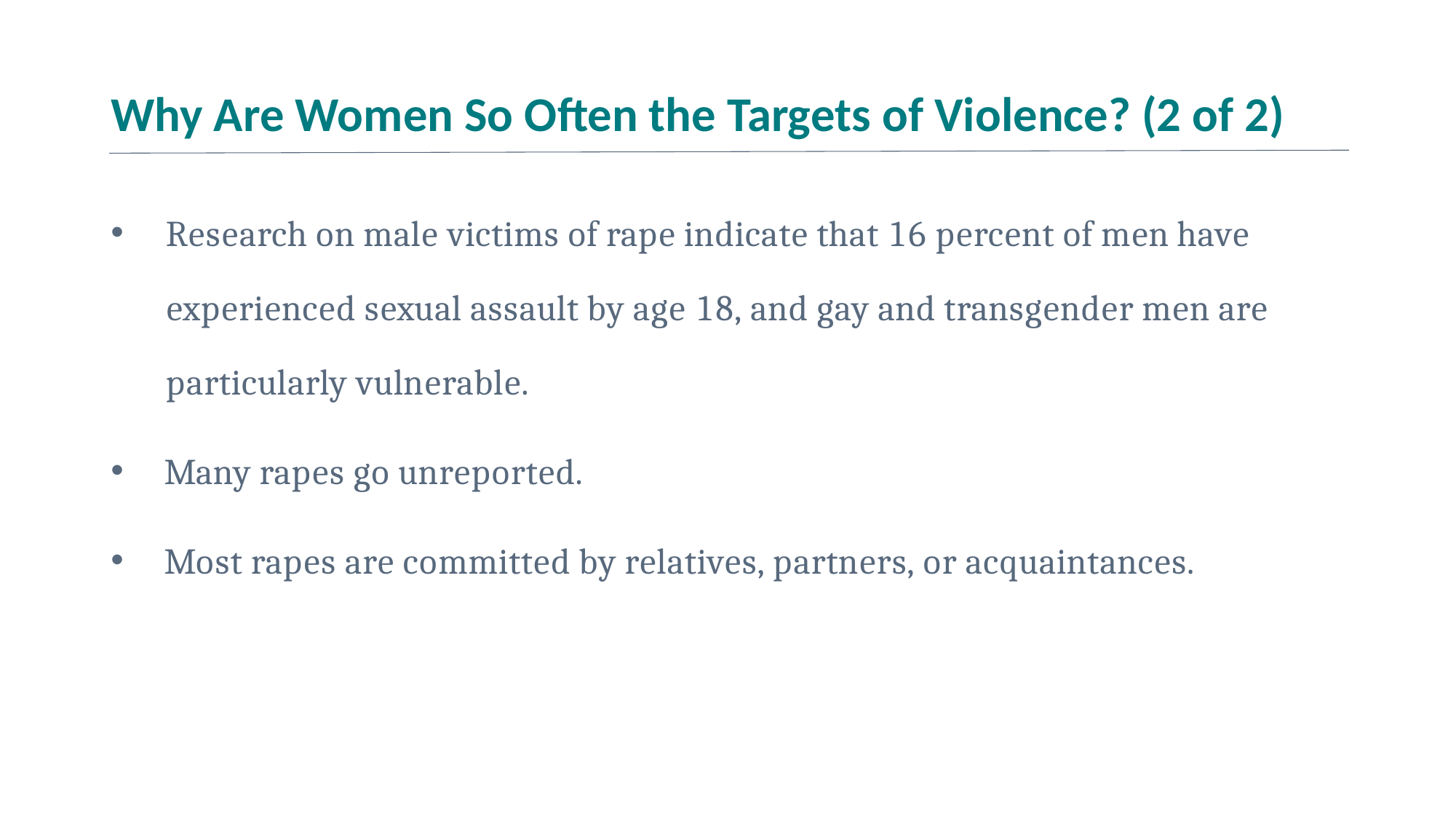

# Why Are Women So Often the Targets of Violence? (2 of 2)
Research on male victims of rape indicate that 16 percent of men have experienced sexual assault by age 18, and gay and transgender men are particularly vulnerable.
Many rapes go unreported.
Most rapes are committed by relatives, partners, or acquaintances.